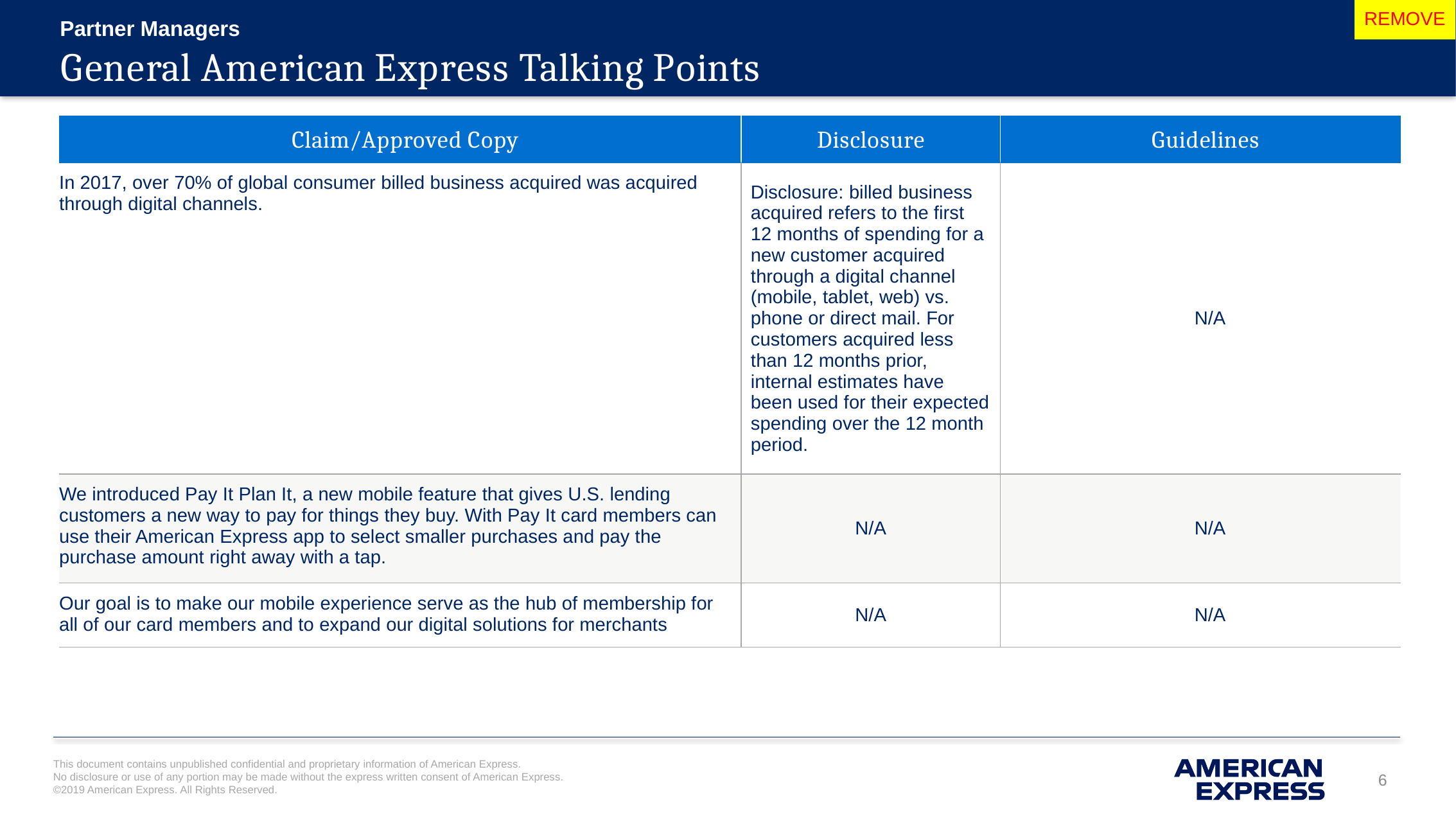

# General American Express Talking Points
| Claim/Approved Copy | Disclosure | Guidelines |
| --- | --- | --- |
| In 2017, over 70% of global consumer billed business acquired was acquired through digital channels. | Disclosure: billed business acquired refers to the first 12 months of spending for a new customer acquired through a digital channel (mobile, tablet, web) vs. phone or direct mail. For customers acquired less than 12 months prior, internal estimates have been used for their expected spending over the 12 month period. | N/A |
| We introduced Pay It Plan It, a new mobile feature that gives U.S. lending customers a new way to pay for things they buy. With Pay It card members can use their American Express app to select smaller purchases and pay the purchase amount right away with a tap. | N/A | N/A |
| Our goal is to make our mobile experience serve as the hub of membership for all of our card members and to expand our digital solutions for merchants | N/A | N/A |